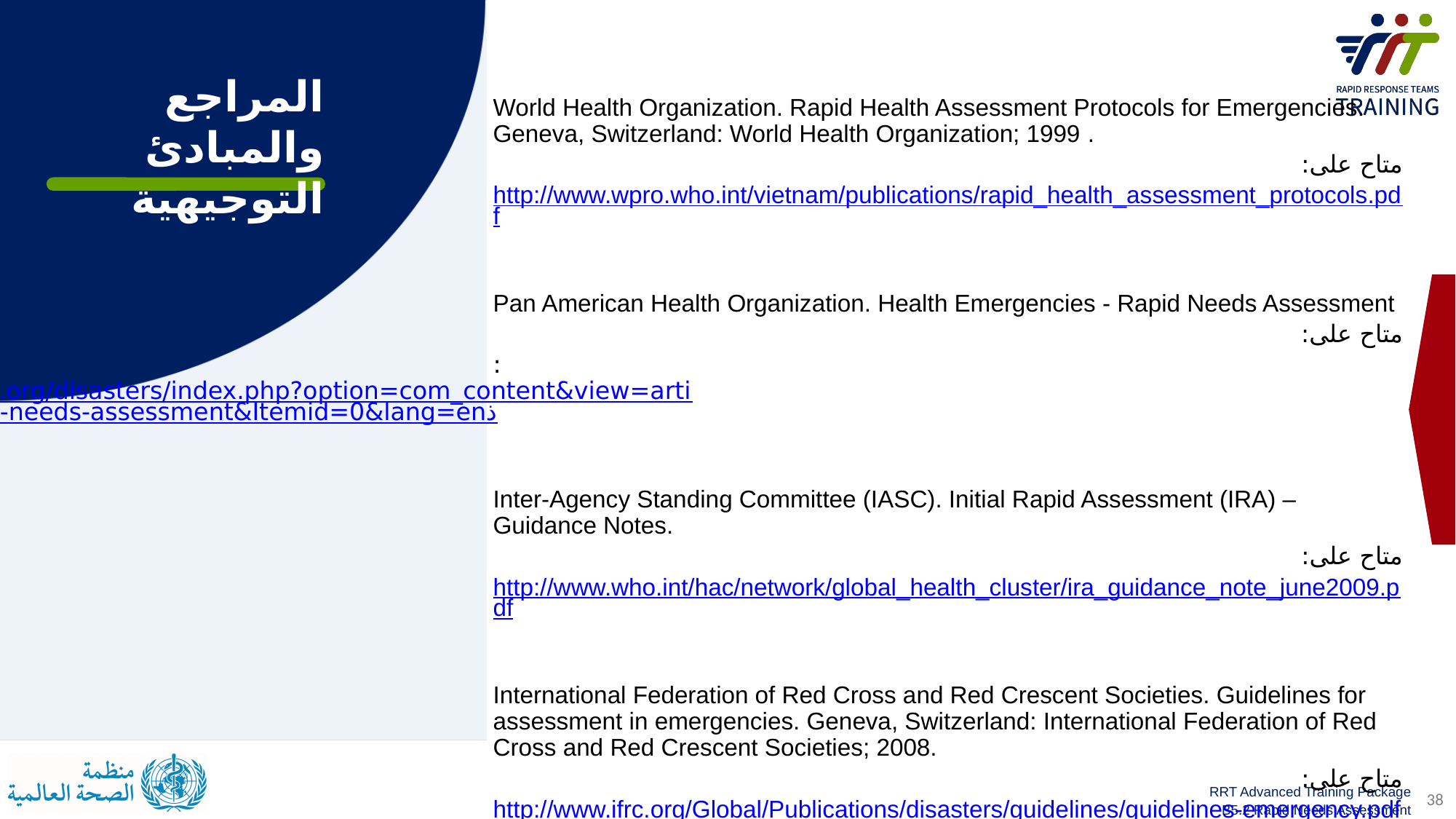

المراجع والمبادئ التوجيهية
World Health Organization. Rapid Health Assessment Protocols for Emergencies. Geneva, Switzerland: World Health Organization; 1999 .
متاح على:
http://www.wpro.who.int/vietnam/publications/rapid_health_assessment_protocols.pdf

Pan American Health Organization. Health Emergencies - Rapid Needs Assessment
متاح على:
:https://www.paho.org/disasters/index.php?option=com_content&view=article&id=744:rapid-needs-assessment&Itemid=0&lang=enذ

Inter-Agency Standing Committee (IASC). Initial Rapid Assessment (IRA) – Guidance Notes.
متاح على:
http://www.who.int/hac/network/global_health_cluster/ira_guidance_note_june2009.pdf

International Federation of Red Cross and Red Crescent Societies. Guidelines for assessment in emergencies. Geneva, Switzerland: International Federation of Red Cross and Red Crescent Societies; 2008.
متاح على:
http://www.ifrc.org/Global/Publications/disasters/guidelines/guidelines-emergency.pdf